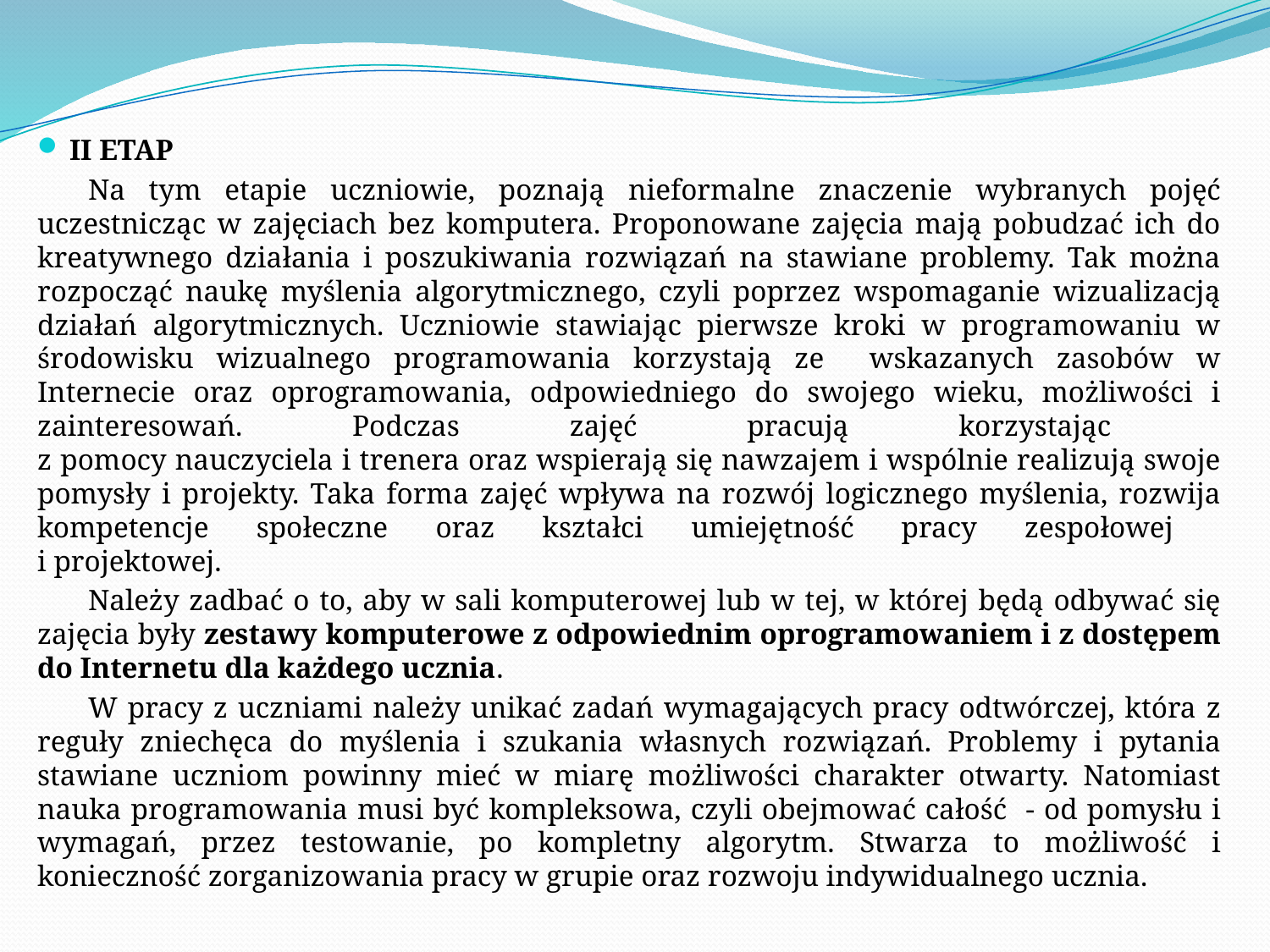

II ETAP
	Na tym etapie uczniowie, poznają nieformalne znaczenie wybranych pojęć uczestnicząc w zajęciach bez komputera. Proponowane zajęcia mają pobudzać ich do kreatywnego działania i poszukiwania rozwiązań na stawiane problemy. Tak można rozpocząć naukę myślenia algorytmicznego, czyli poprzez wspomaganie wizualizacją działań algorytmicznych. Uczniowie stawiając pierwsze kroki w programowaniu w środowisku wizualnego programowania korzystają ze  wskazanych zasobów w Internecie oraz oprogramowania, odpowiedniego do swojego wieku, możliwości i zainteresowań. Podczas zajęć pracują korzystając
z pomocy nauczyciela i trenera oraz wspierają się nawzajem i wspólnie realizują swoje pomysły i projekty. Taka forma zajęć wpływa na rozwój logicznego myślenia, rozwija kompetencje społeczne oraz kształci umiejętność pracy zespołowej
i projektowej.
	Należy zadbać o to, aby w sali komputerowej lub w tej, w której będą odbywać się zajęcia były zestawy komputerowe z odpowiednim oprogramowaniem i z dostępem do Internetu dla każdego ucznia.
	W pracy z uczniami należy unikać zadań wymagających pracy odtwórczej, która z reguły zniechęca do myślenia i szukania własnych rozwiązań. Problemy i pytania stawiane uczniom powinny mieć w miarę możliwości charakter otwarty. Natomiast nauka programowania musi być kompleksowa, czyli obejmować całość  - od pomysłu i wymagań, przez testowanie, po kompletny algorytm. Stwarza to możliwość i konieczność zorganizowania pracy w grupie oraz rozwoju indywidualnego ucznia.